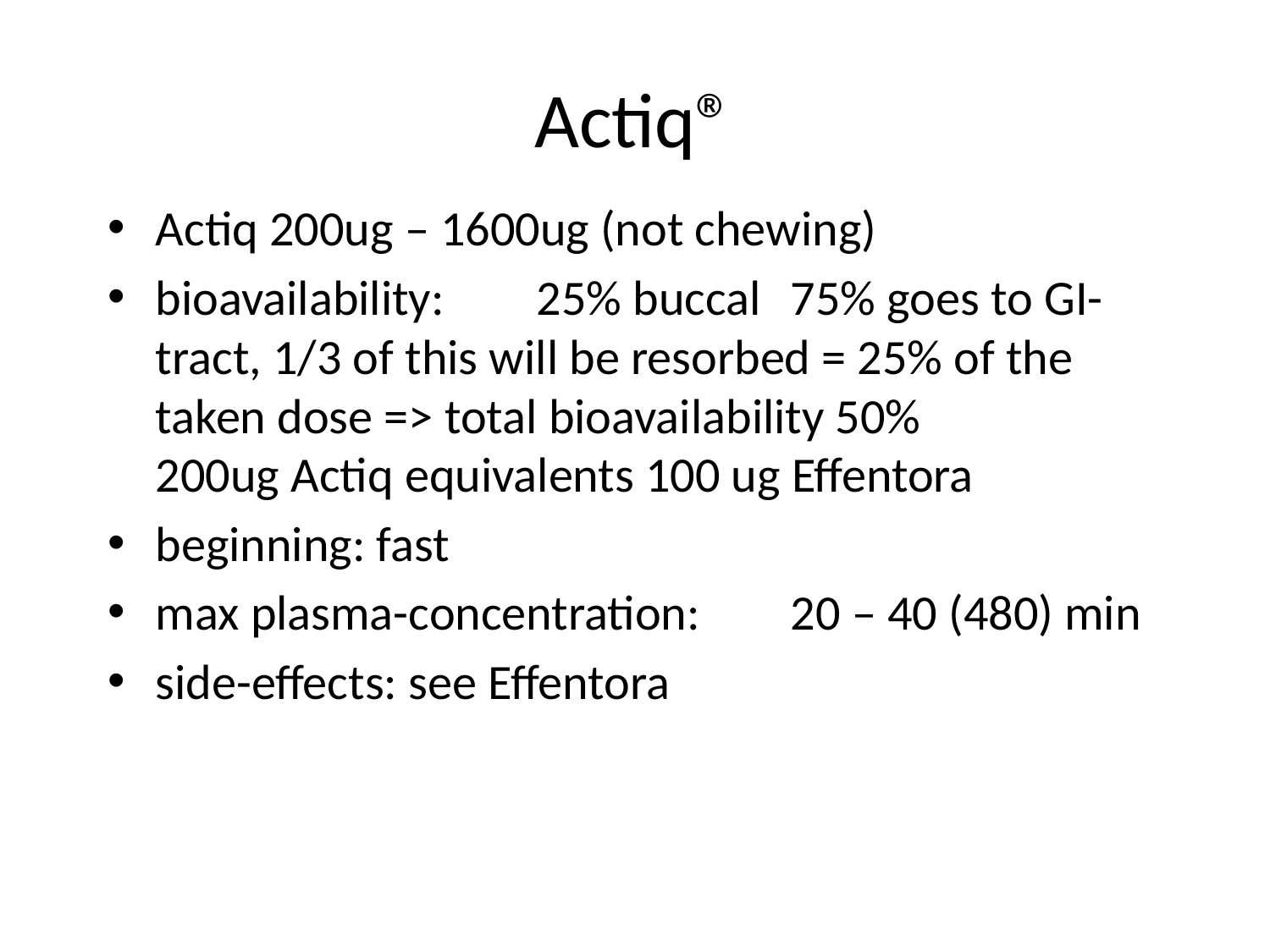

# Actiq®
Actiq 200ug – 1600ug (not chewing)
bioavailability:	25% buccal	75% goes to GI-tract, 1/3 of this will be resorbed = 25% of the taken dose => total bioavailability 50%
200ug Actiq equivalents 100 ug Effentora
beginning: fast
max plasma-concentration:	20 – 40 (480) min
side-effects: see Effentora